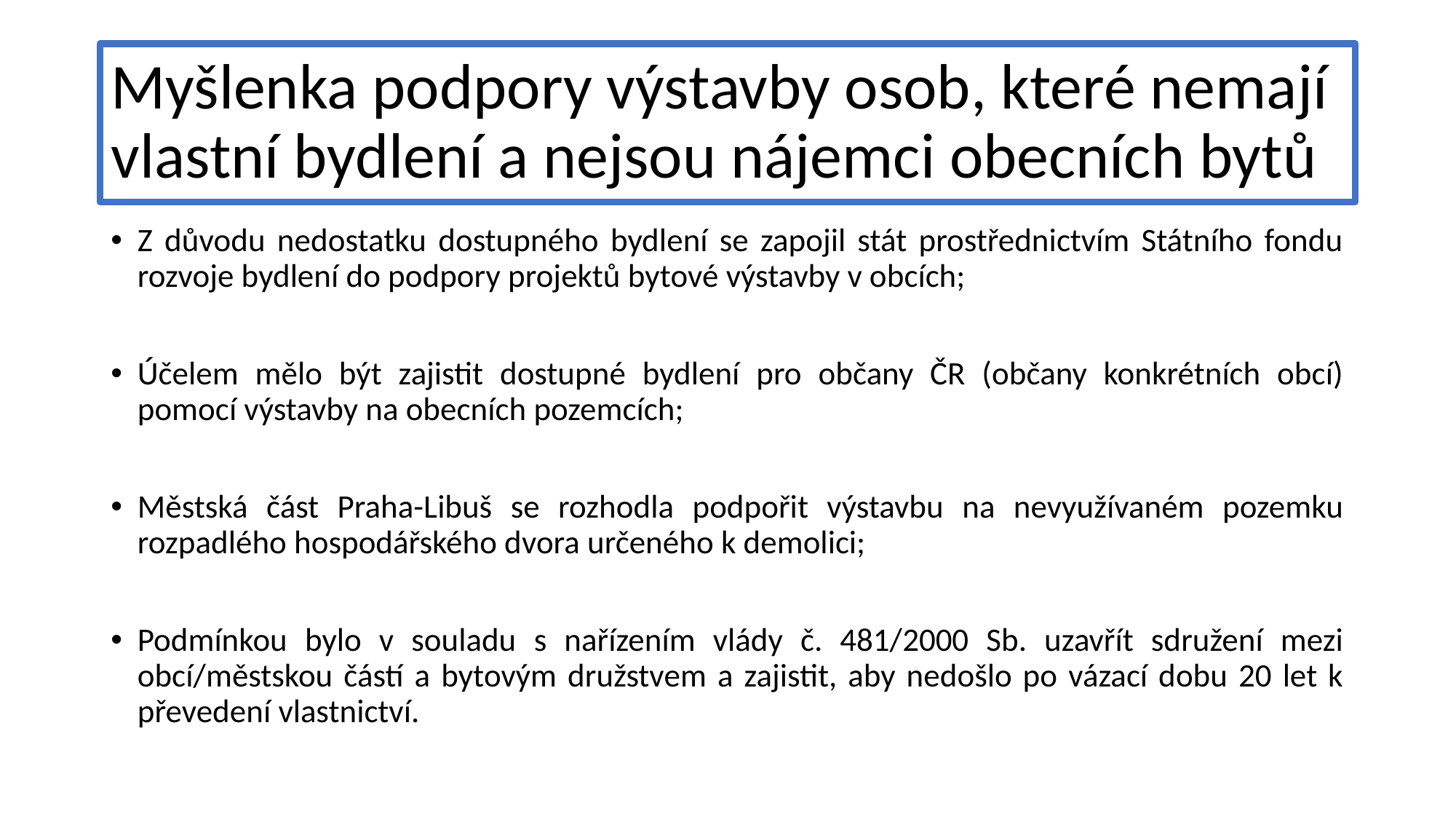

# Myšlenka podpory výstavby osob, které nemají vlastní bydlení a nejsou nájemci obecních bytů
Z důvodu nedostatku dostupného bydlení se zapojil stát prostřednictvím Státního fondu rozvoje bydlení do podpory projektů bytové výstavby v obcích;

Účelem mělo být zajistit dostupné bydlení pro občany ČR (občany konkrétních obcí) pomocí výstavby na obecních pozemcích;

Městská část Praha-Libuš se rozhodla podpořit výstavbu na nevyužívaném pozemku rozpadlého hospodářského dvora určeného k demolici;

Podmínkou bylo v souladu s nařízením vlády č. 481/2000 Sb. uzavřít sdružení mezi obcí/městskou částí a bytovým družstvem a zajistit, aby nedošlo po vázací dobu 20 let k převedení vlastnictví.